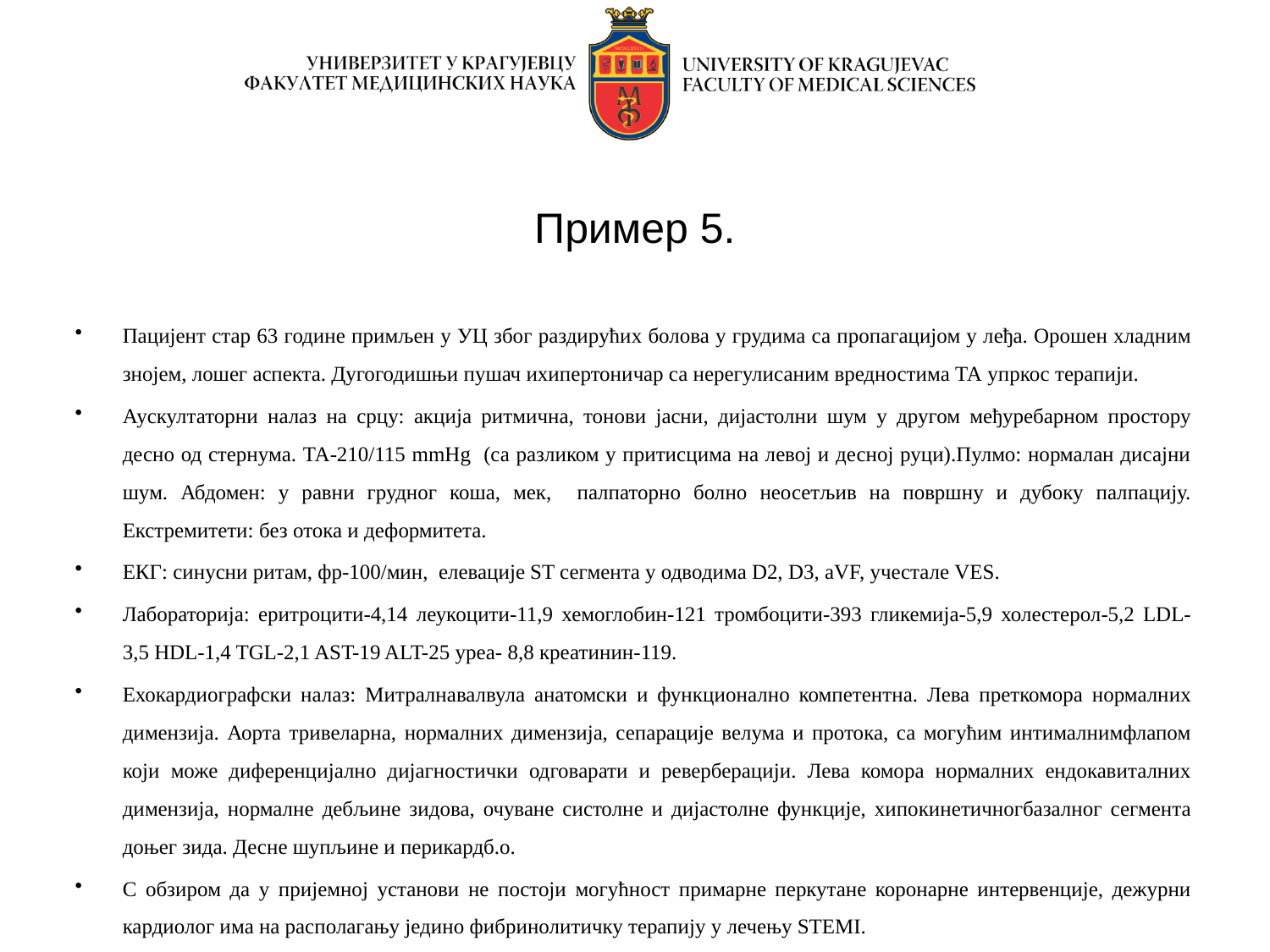

# Пример 5.
Пацијент стар 63 године примљен у УЦ због раздирућих болова у грудима са пропагацијом у леђа. Орошен хладним знојем, лошег аспекта. Дугогодишњи пушач ихипертоничар са нерегулисаним вредностима ТА упркос терапији.
Аускултаторни налаз на срцу: акција ритмична, тонови јасни, дијастолни шум у другом међуребарном простору десно од стернума. ТА-210/115 mmHg  (са разликом у притисцима на левој и десној руци).Пулмо: нормалан дисајни шум. Абдомен: у равни грудног коша, мек,  палпаторно болно неосетљив на површну и дубоку палпацију. Екстремитети: без отока и деформитета.
ЕКГ: синусни ритам, фр-100/мин,  елевације ST сегмента у одводима D2, D3, aVF, учестале VES.
Лабораторија: еритроцити-4,14 леукоцити-11,9 хемоглобин-121 тромбоцити-393 гликемија-5,9 холестерол-5,2 LDL-3,5 HDL-1,4 TGL-2,1 AST-19 ALT-25 уреа- 8,8 креатинин-119.
Ехокардиографски налаз: Митралнавалвула анатомски и функционално компетентна. Лева преткомора нормалних димензија. Аорта тривеларна, нормалних димензија, сепарације велума и протока, са могућим интималнимфлапом који може диференцијално дијагностички одговарати и реверберацији. Лева комора нормалних ендокавиталних димензија, нормалне дебљине зидова, очуване систолне и дијастолне функције, хипокинетичногбазалног сегмента доњег зида. Десне шупљине и перикардб.о.
С обзиром да у пријемној установи не постоји могућност примарне перкутане коронарне интервенције, дежурни кардиолог има на располагању једино фибринолитичку терапију у лечењу STEMI.